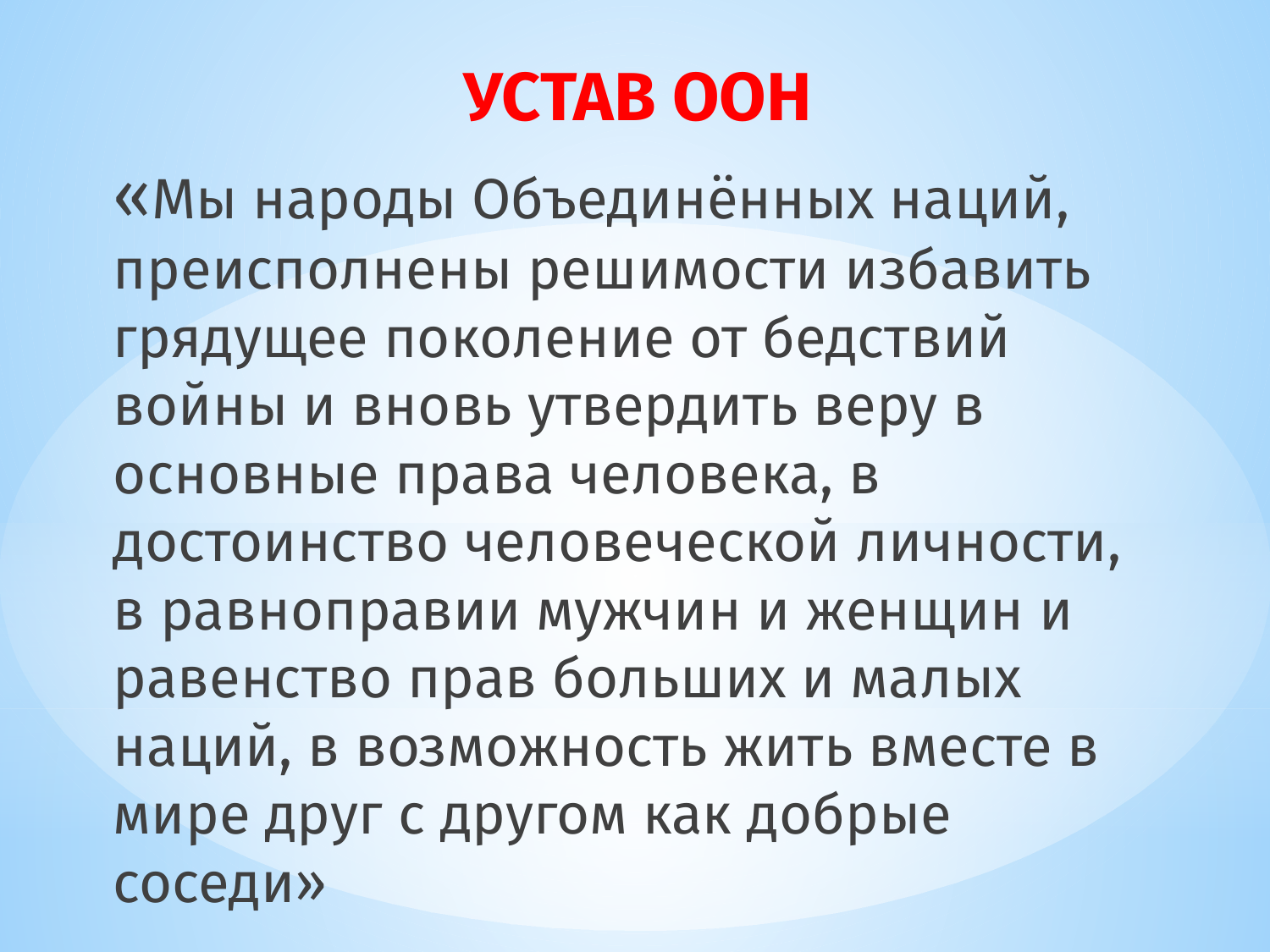

УСТАВ ООН
«Мы народы Объединённых наций, преисполнены решимости избавить грядущее поколение от бедствий войны и вновь утвердить веру в основные права человека, в достоинство человеческой личности, в равноправии мужчин и женщин и равенство прав больших и малых наций, в возможность жить вместе в мире друг с другом как добрые соседи»
#